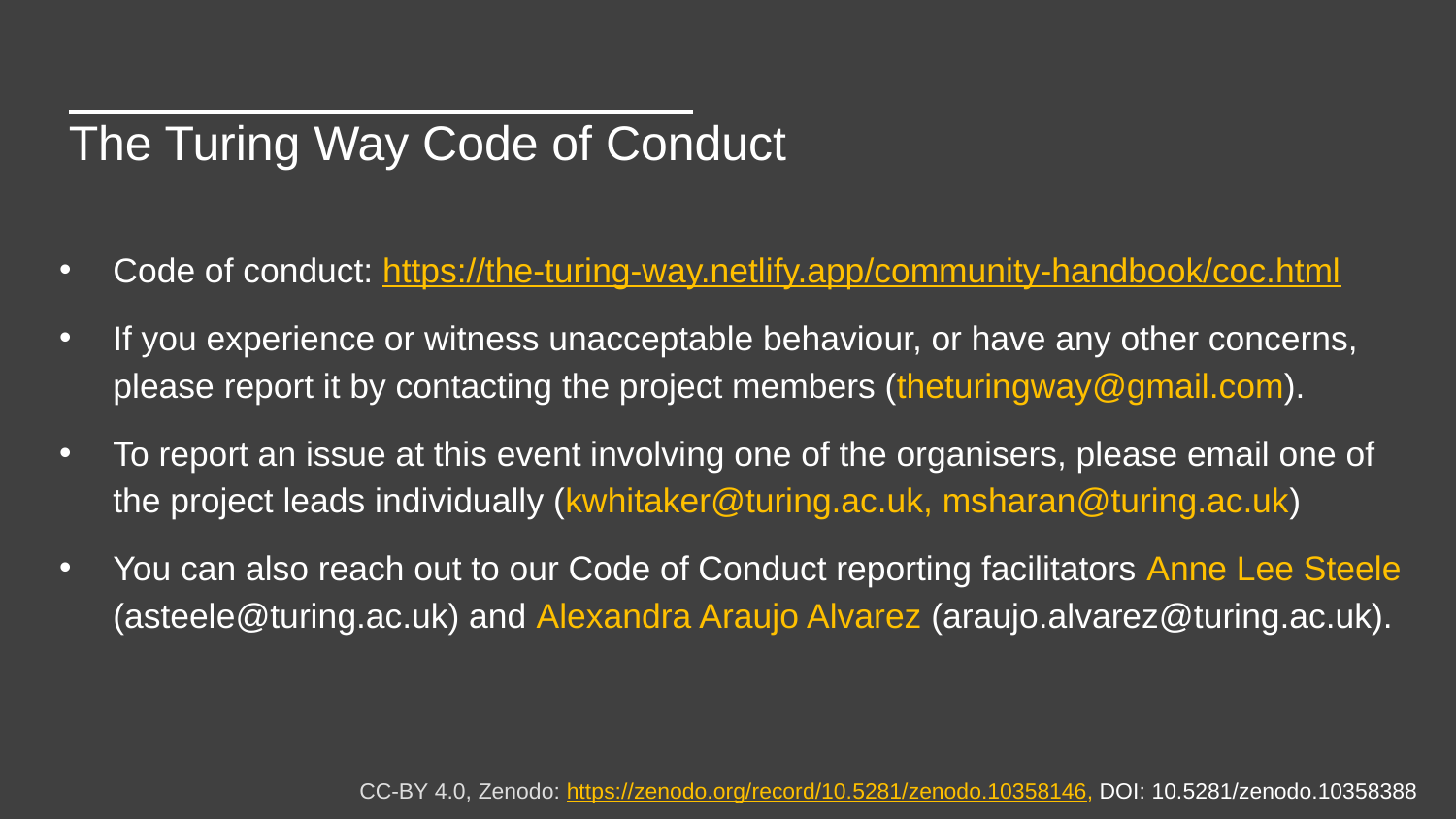

The Turing Way Code of Conduct

Code of conduct: https://the-turing-way.netlify.app/community-handbook/coc.html
If you experience or witness unacceptable behaviour, or have any other concerns, please report it by contacting the project members (theturingway@gmail.com).
To report an issue at this event involving one of the organisers, please email one of the project leads individually (kwhitaker@turing.ac.uk, msharan@turing.ac.uk)
You can also reach out to our Code of Conduct reporting facilitators Anne Lee Steele (asteele@turing.ac.uk) and Alexandra Araujo Alvarez (araujo.alvarez@turing.ac.uk).
CC-BY 4.0, Zenodo: https://zenodo.org/record/10.5281/zenodo.10358146, DOI: 10.5281/zenodo.10358388